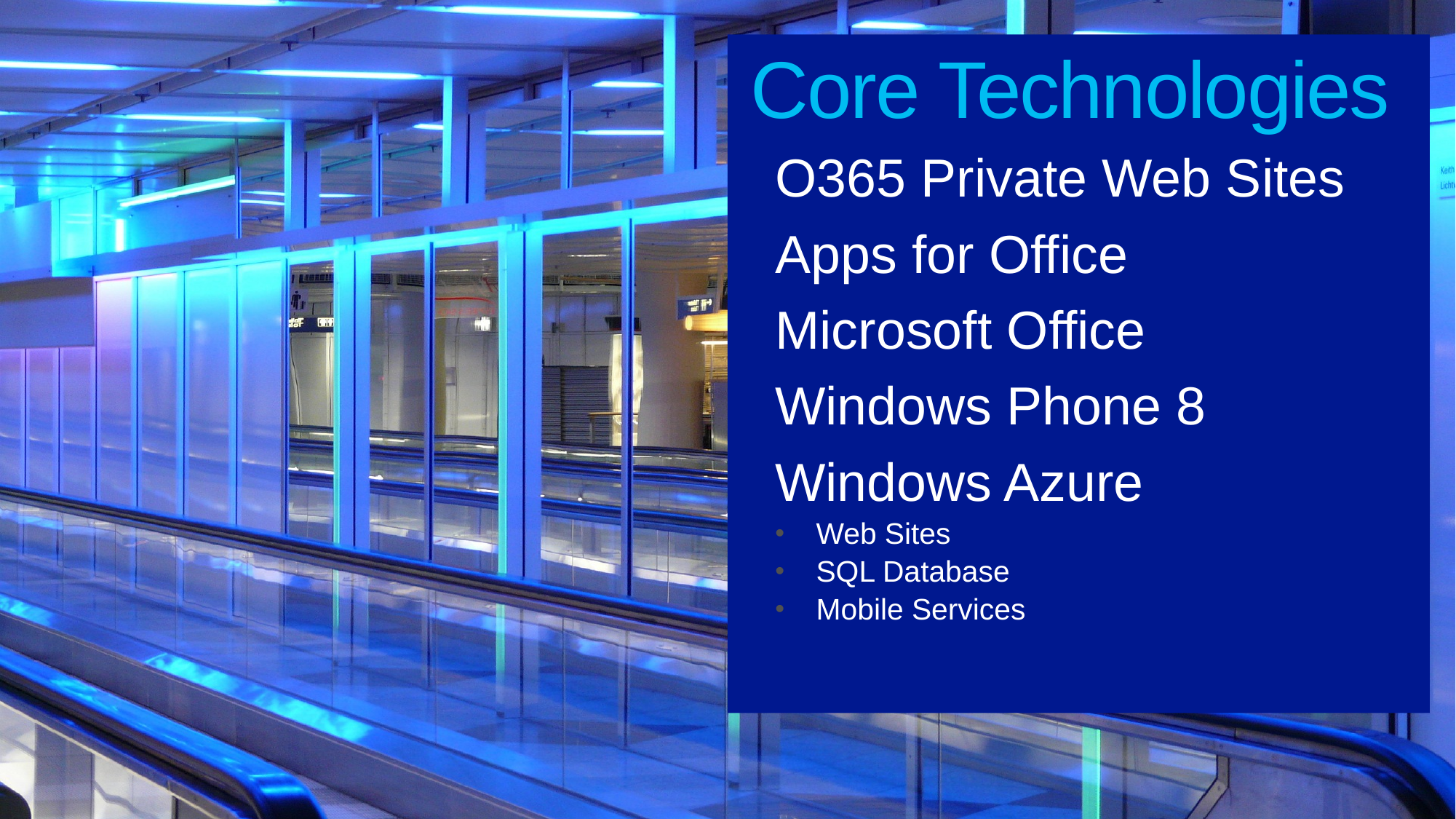

# Core Technologies
O365 Private Web Sites
Apps for Office
Microsoft Office
Windows Phone 8
Windows Azure
Web Sites
SQL Database
Mobile Services